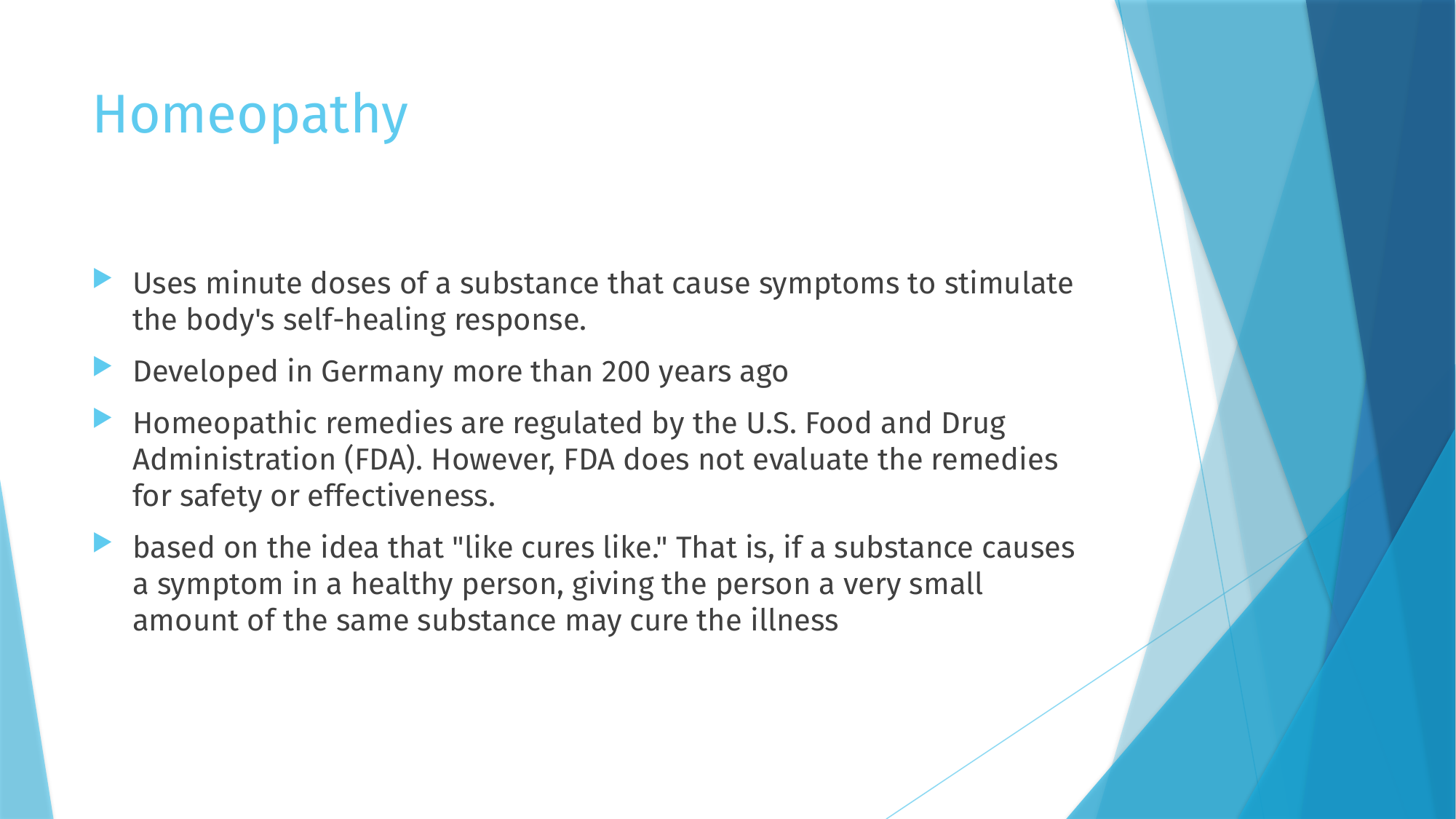

# Homeopathy
Uses minute doses of a substance that cause symptoms to stimulate the body's self-healing response.
Developed in Germany more than 200 years ago
Homeopathic remedies are regulated by the U.S. Food and Drug Administration (FDA). However, FDA does not evaluate the remedies for safety or effectiveness.
based on the idea that "like cures like." That is, if a substance causes a symptom in a healthy person, giving the person a very small amount of the same substance may cure the illness